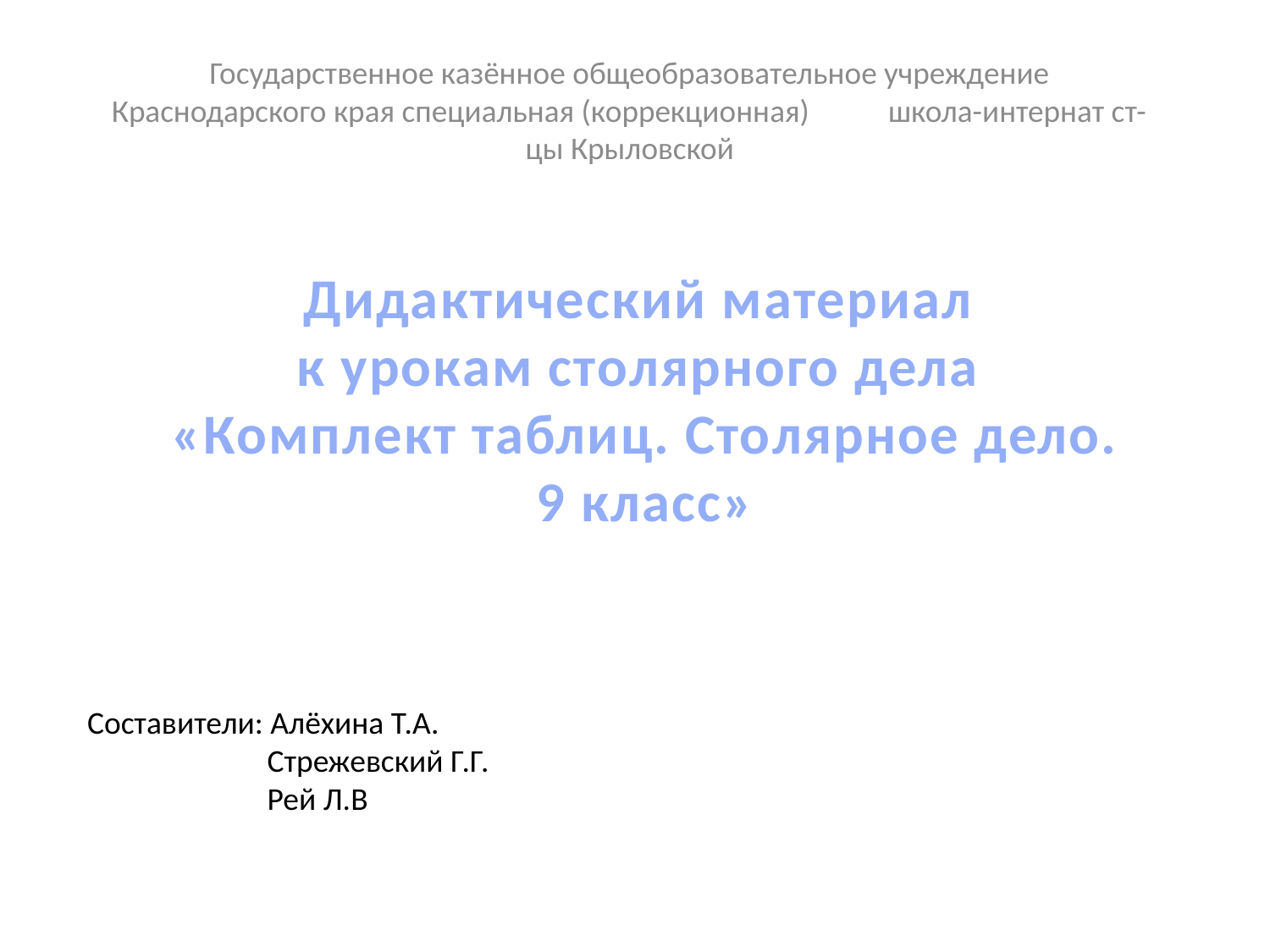

Государственное казённое общеобразовательное учреждение Краснодарского края специальная (коррекционная)           школа-интернат ст-цы Крыловской

#
Дидактический материал
к урокам столярного дела
«Комплект таблиц. Столярное дело.
9 класс»
Составители: Алёхина Т.А.
                         Стрежевский Г.Г.
                         Рей Л.В